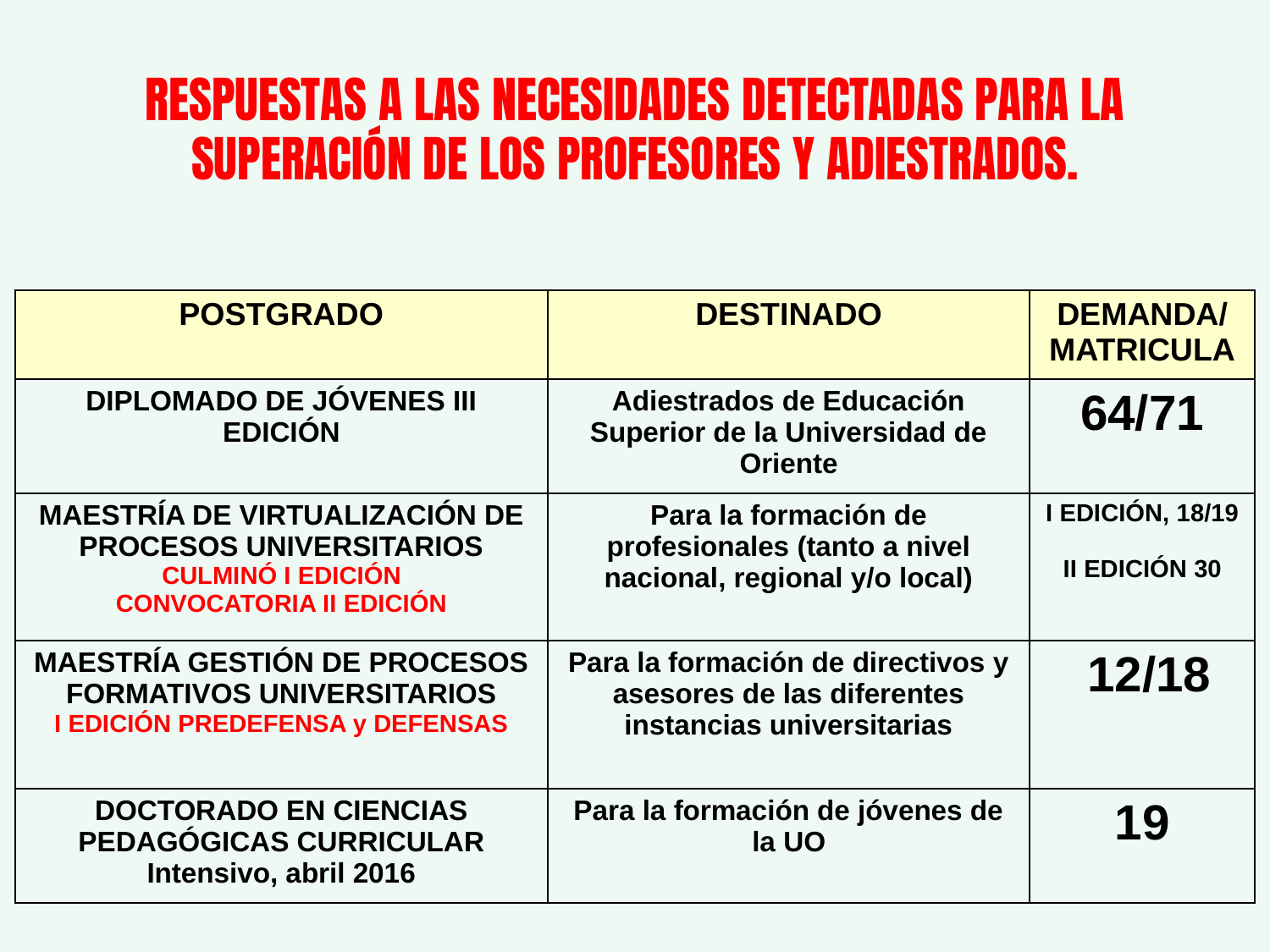

RESPUESTAS A LAS NECESIDADES DETECTADAS PARA LA SUPERACIÓN DE LOS PROFESORES Y ADIESTRADOS.
| POSTGRADO | DESTINADO | DEMANDA/ MATRICULA |
| --- | --- | --- |
| DIPLOMADO DE JÓVENES III EDICIÓN | Adiestrados de Educación Superior de la Universidad de Oriente | 64/71 |
| MAESTRÍA DE VIRTUALIZACIÓN DE PROCESOS UNIVERSITARIOS CULMINÓ I EDICIÓN CONVOCATORIA II EDICIÓN | Para la formación de profesionales (tanto a nivel nacional, regional y/o local) | I EDICIÓN, 18/19 II EDICIÓN 30 |
| MAESTRÍA GESTIÓN DE PROCESOS FORMATIVOS UNIVERSITARIOS I EDICIÓN PREDEFENSA y DEFENSAS | Para la formación de directivos y asesores de las diferentes instancias universitarias | 12/18 |
| DOCTORADO EN CIENCIAS PEDAGÓGICAS CURRICULAR Intensivo, abril 2016 | Para la formación de jóvenes de la UO | 19 |